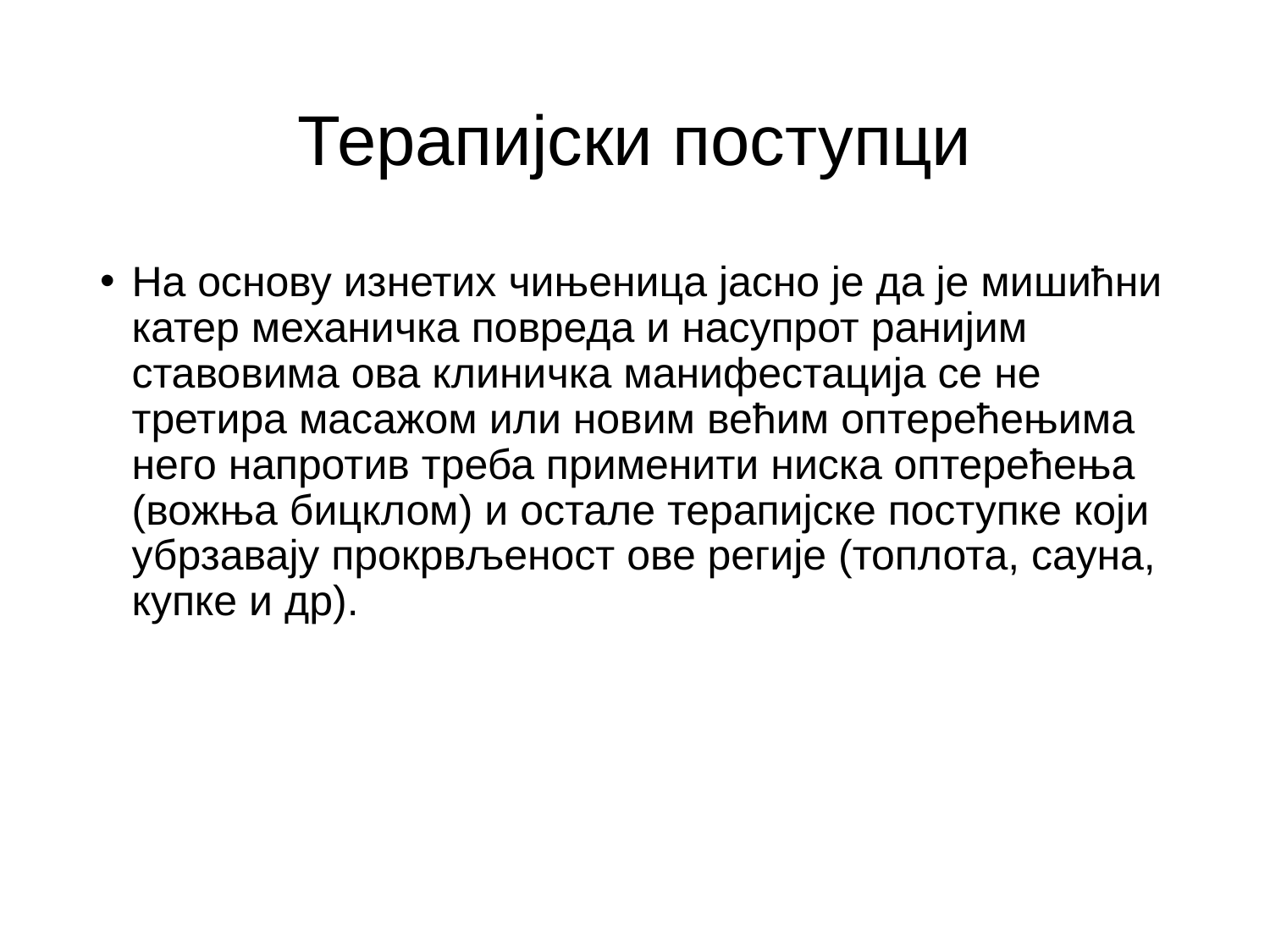

# Терапијски поступци
На основу изнетих чињеница јасно је да је мишићни катер механичка повреда и насупрот ранијим ставовима ова клиничка манифестација се не третира масажом или новим већим оптерећењима него напротив треба применити ниска оптерећења (вожња бицклом) и остале терапијске поступке који убрзавају прокрвљеност ове регије (топлота, сауна, купке и др).